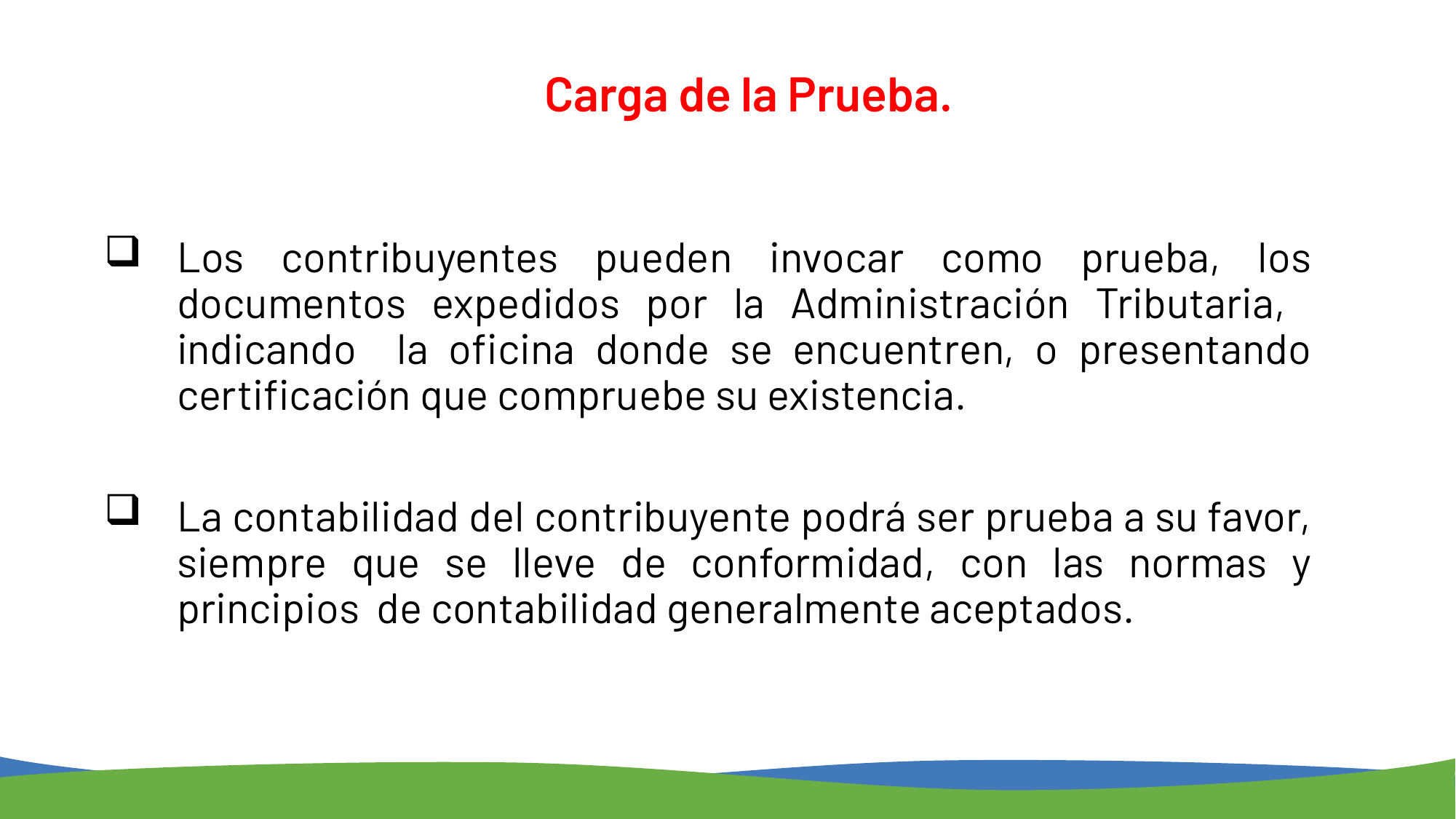

Carga de la Prueba.

Los contribuyentes pueden invocar como prueba, los documentos expedidos por la Administración Tributaria,  indicando  la oficina donde se encuentren, o presentando certificación que compruebe su existencia.

La contabilidad del contribuyente podrá ser prueba a su favor, siempre que se lleve de conformidad, con las normas y principios  de contabilidad generalmente aceptados.